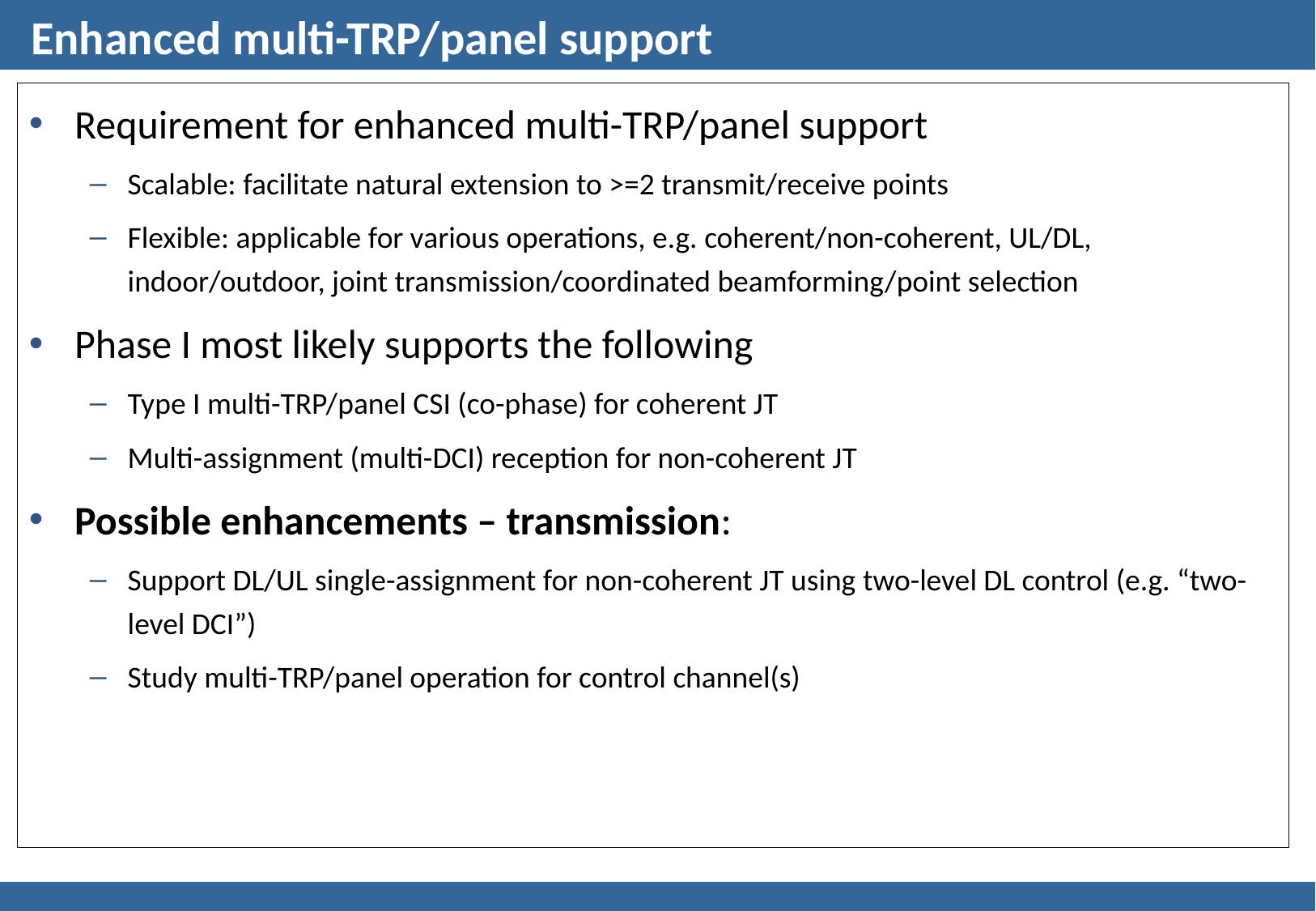

# Enhanced multi-TRP/panel support
Requirement for enhanced multi-TRP/panel support
Scalable: facilitate natural extension to >=2 transmit/receive points
Flexible: applicable for various operations, e.g. coherent/non-coherent, UL/DL, indoor/outdoor, joint transmission/coordinated beamforming/point selection
Phase I most likely supports the following
Type I multi-TRP/panel CSI (co-phase) for coherent JT
Multi-assignment (multi-DCI) reception for non-coherent JT
Possible enhancements – transmission:
Support DL/UL single-assignment for non-coherent JT using two-level DL control (e.g. “two-level DCI”)
Study multi-TRP/panel operation for control channel(s)